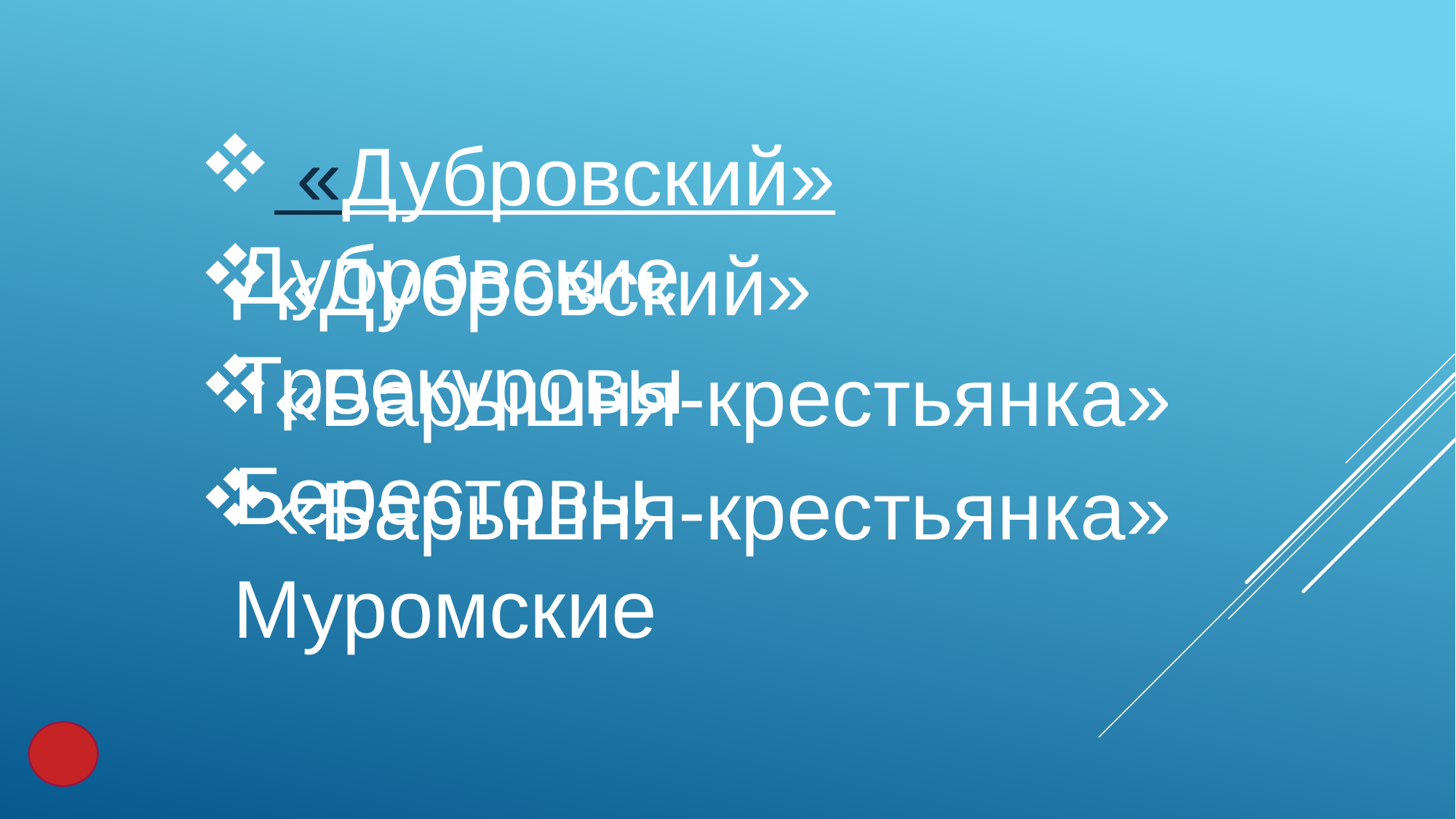

«Дубровский» Дубровские
«Дубровский» Троекуровы
«Барышня-крестьянка» Берестовы
«Барышня-крестьянка» Муромские